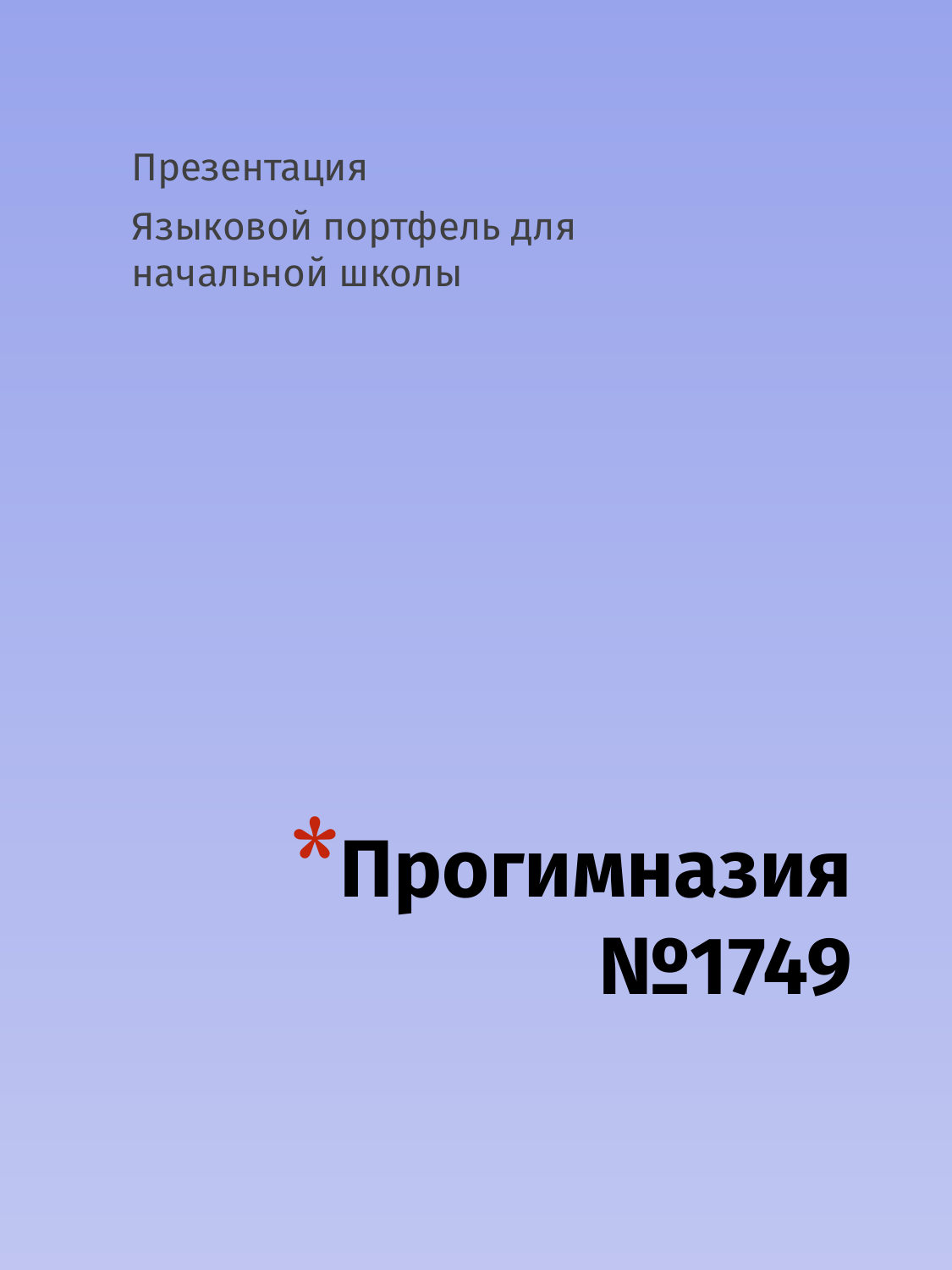

Презентация
Языковой портфель для начальной школы

# Прогимназия №1749